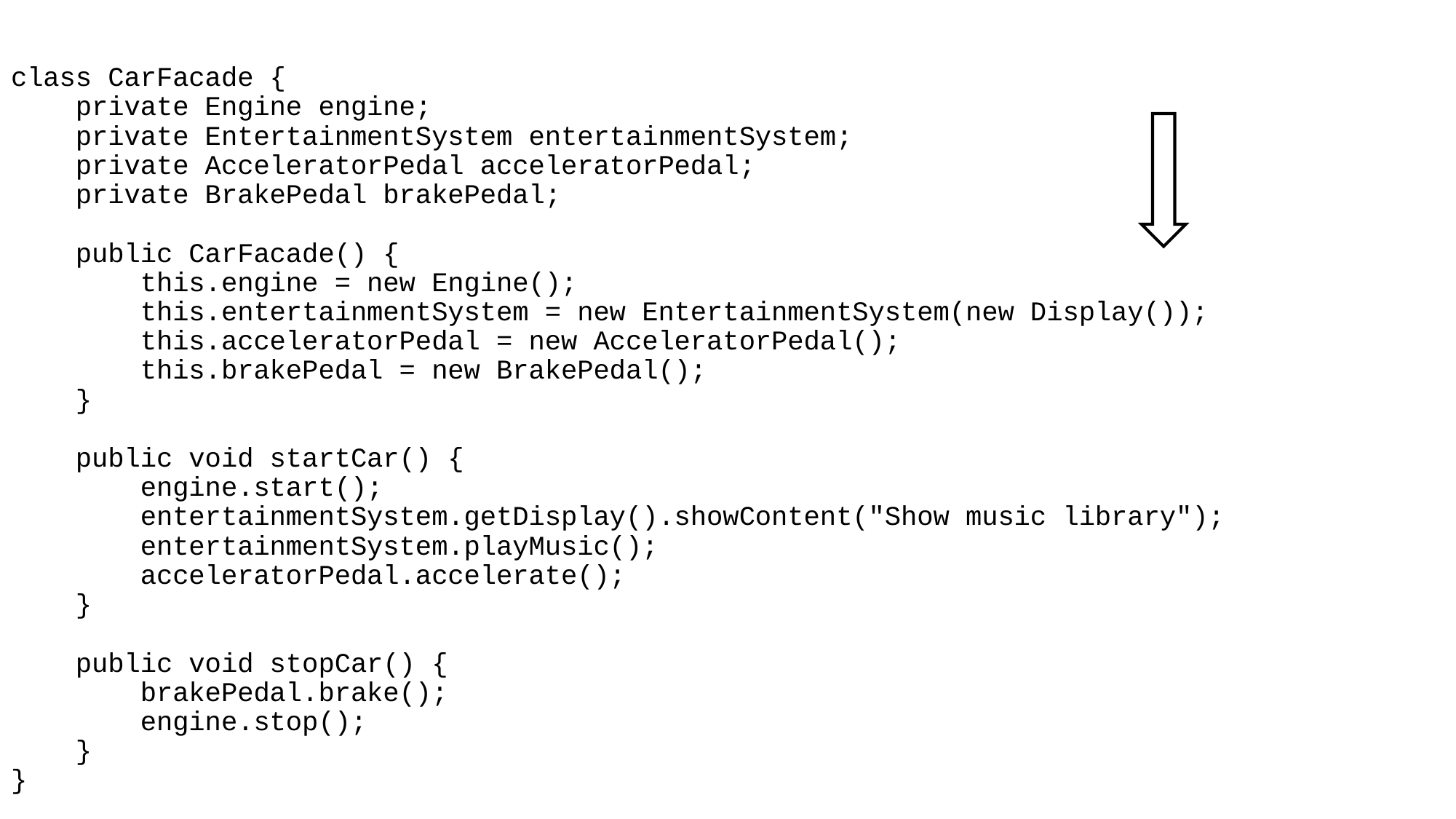

class CarFacade {
    private Engine engine;
    private EntertainmentSystem entertainmentSystem;
    private AcceleratorPedal acceleratorPedal;
    private BrakePedal brakePedal;
    public CarFacade() {
        this.engine = new Engine();
        this.entertainmentSystem = new EntertainmentSystem(new Display());
        this.acceleratorPedal = new AcceleratorPedal();
        this.brakePedal = new BrakePedal();
    }
    public void startCar() {
        engine.start();
        entertainmentSystem.getDisplay().showContent("Show music library");
        entertainmentSystem.playMusic();
        acceleratorPedal.accelerate();
    }
    public void stopCar() {
        brakePedal.brake();
        engine.stop();
    }
}